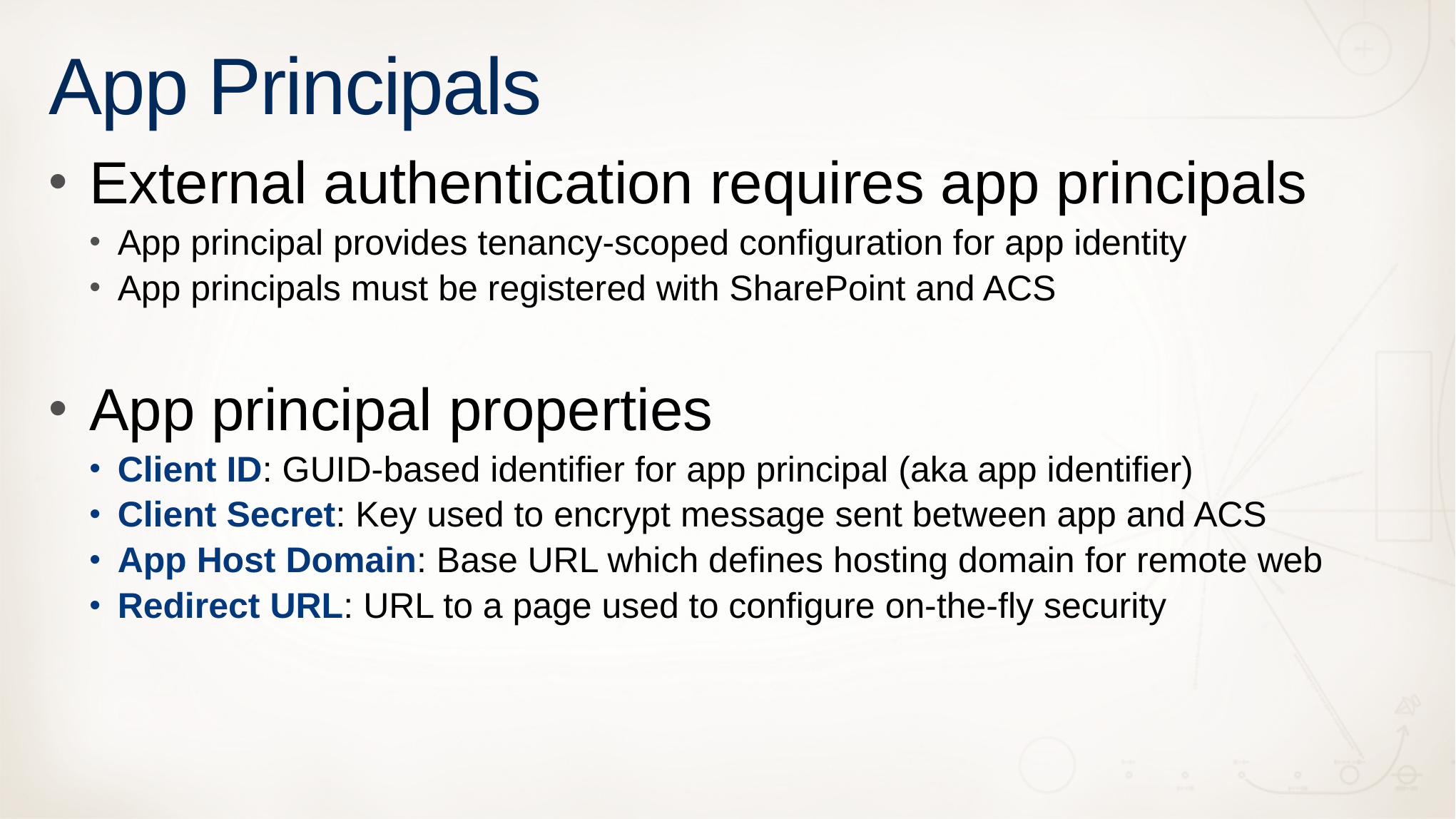

# App Principals
External authentication requires app principals
App principal provides tenancy-scoped configuration for app identity
App principals must be registered with SharePoint and ACS

App principal properties
Client ID: GUID-based identifier for app principal (aka app identifier)
Client Secret: Key used to encrypt message sent between app and ACS
App Host Domain: Base URL which defines hosting domain for remote web
Redirect URL: URL to a page used to configure on-the-fly security